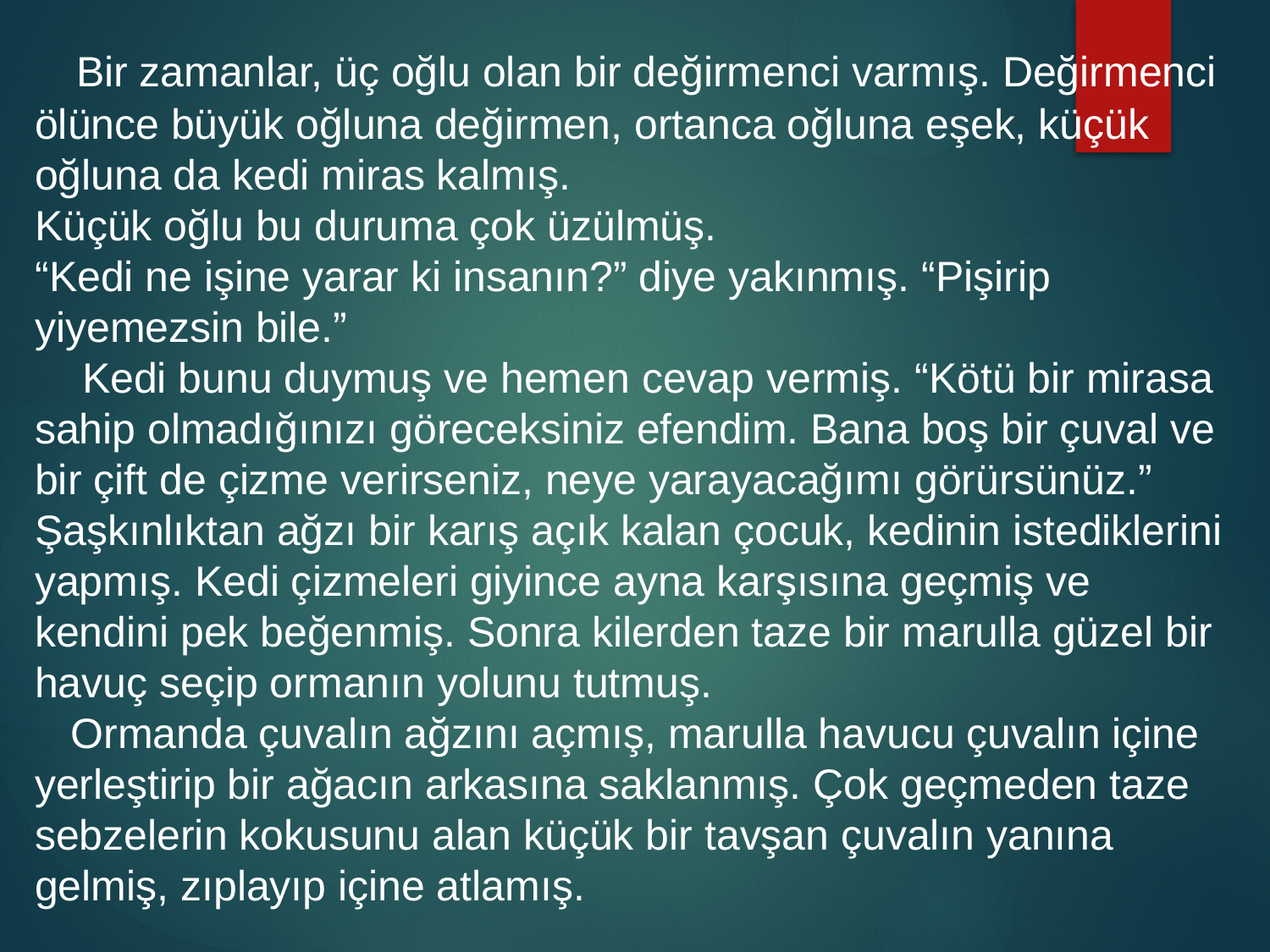

Bir zamanlar, üç oğlu olan bir değirmenci varmış. Değirmenci ölünce büyük oğluna değirmen, ortanca oğluna eşek, küçük oğluna da kedi miras kalmış.
Küçük oğlu bu duruma çok üzülmüş.
“Kedi ne işine yarar ki insanın?” diye yakınmış. “Pişirip yiyemezsin bile.”
    Kedi bunu duymuş ve hemen cevap vermiş. “Kötü bir mirasa sahip olmadığınızı göreceksiniz efendim. Bana boş bir çuval ve bir çift de çizme verirseniz, neye yarayacağımı görürsünüz.” Şaşkınlıktan ağzı bir karış açık kalan çocuk, kedinin istediklerini yapmış. Kedi çizmeleri giyince ayna karşısına geçmiş ve kendini pek beğenmiş. Sonra kilerden taze bir marulla güzel bir havuç seçip ormanın yolunu tutmuş.
   Ormanda çuvalın ağzını açmış, marulla havucu çuvalın içine yerleştirip bir ağacın arkasına saklanmış. Çok geçmeden taze sebzelerin kokusunu alan küçük bir tavşan çuvalın yanına gelmiş, zıplayıp içine atlamış.